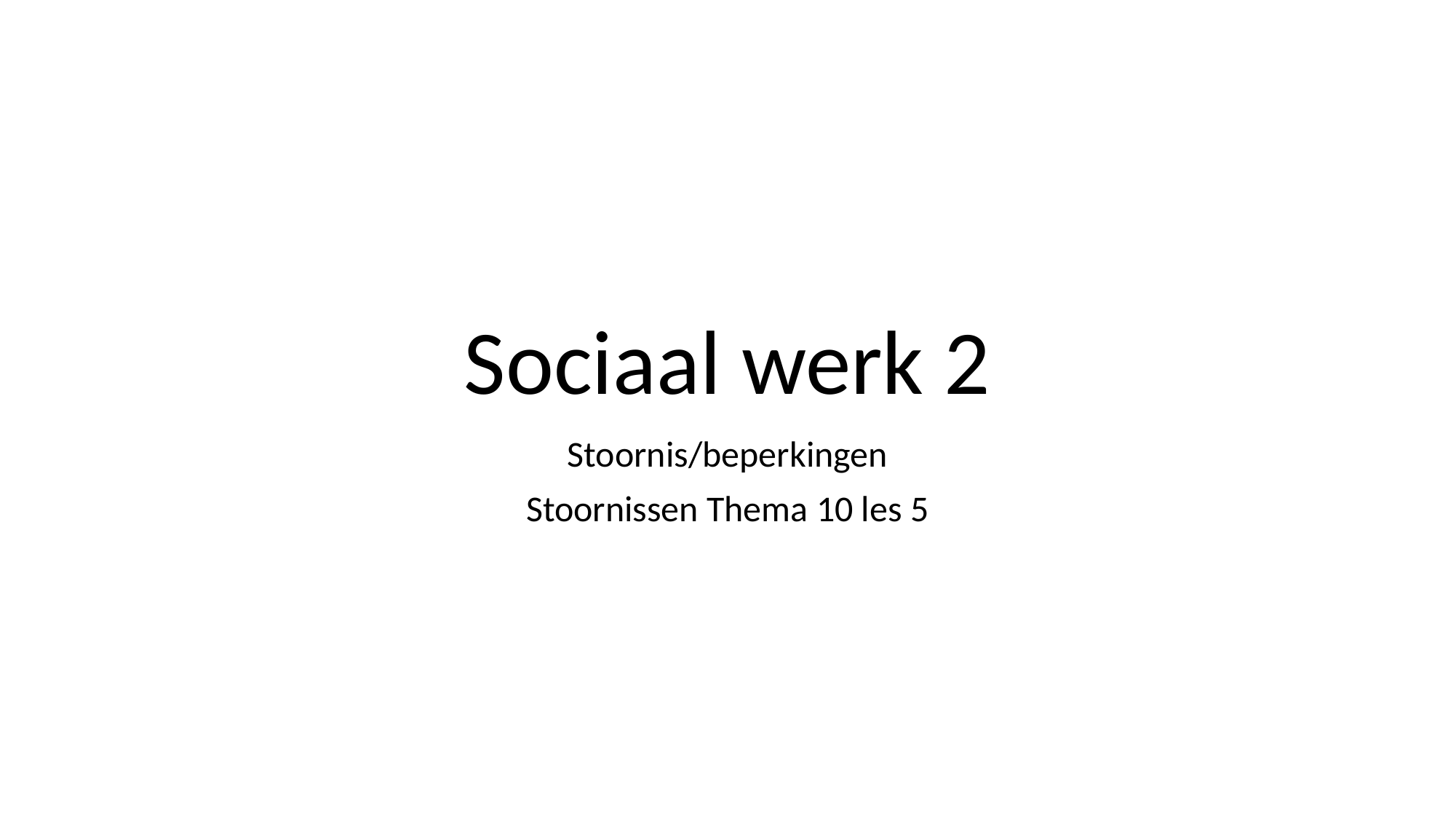

# Sociaal werk 2
Stoornis/beperkingen
Stoornissen Thema 10 les 5